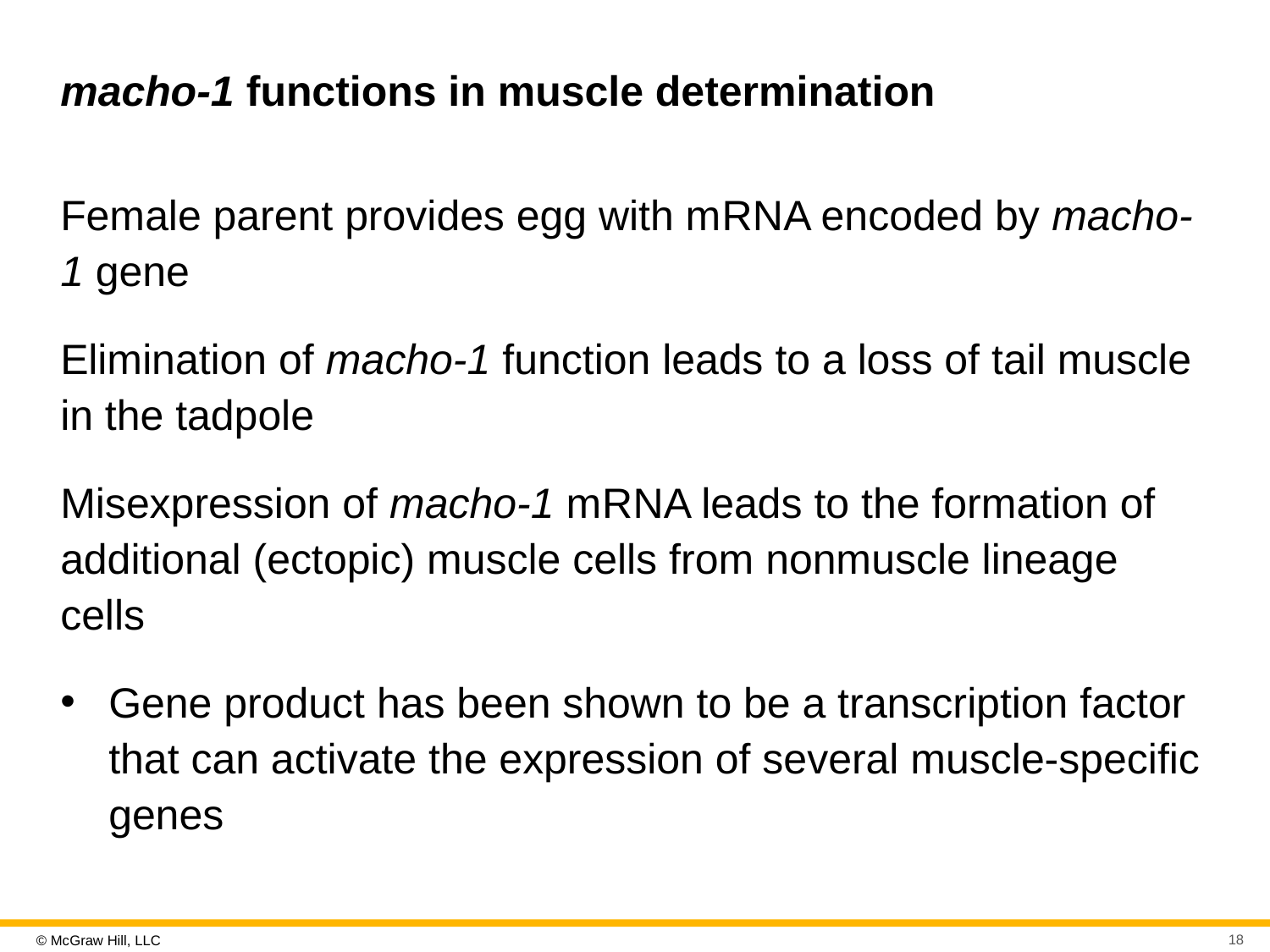

# macho-1 functions in muscle determination
Female parent provides egg with m R N A encoded by macho-1 gene
Elimination of macho-1 function leads to a loss of tail muscle in the tadpole
Misexpression of macho-1 m R N A leads to the formation of additional (ectopic) muscle cells from nonmuscle lineage cells
Gene product has been shown to be a transcription factor that can activate the expression of several muscle-specific genes
18